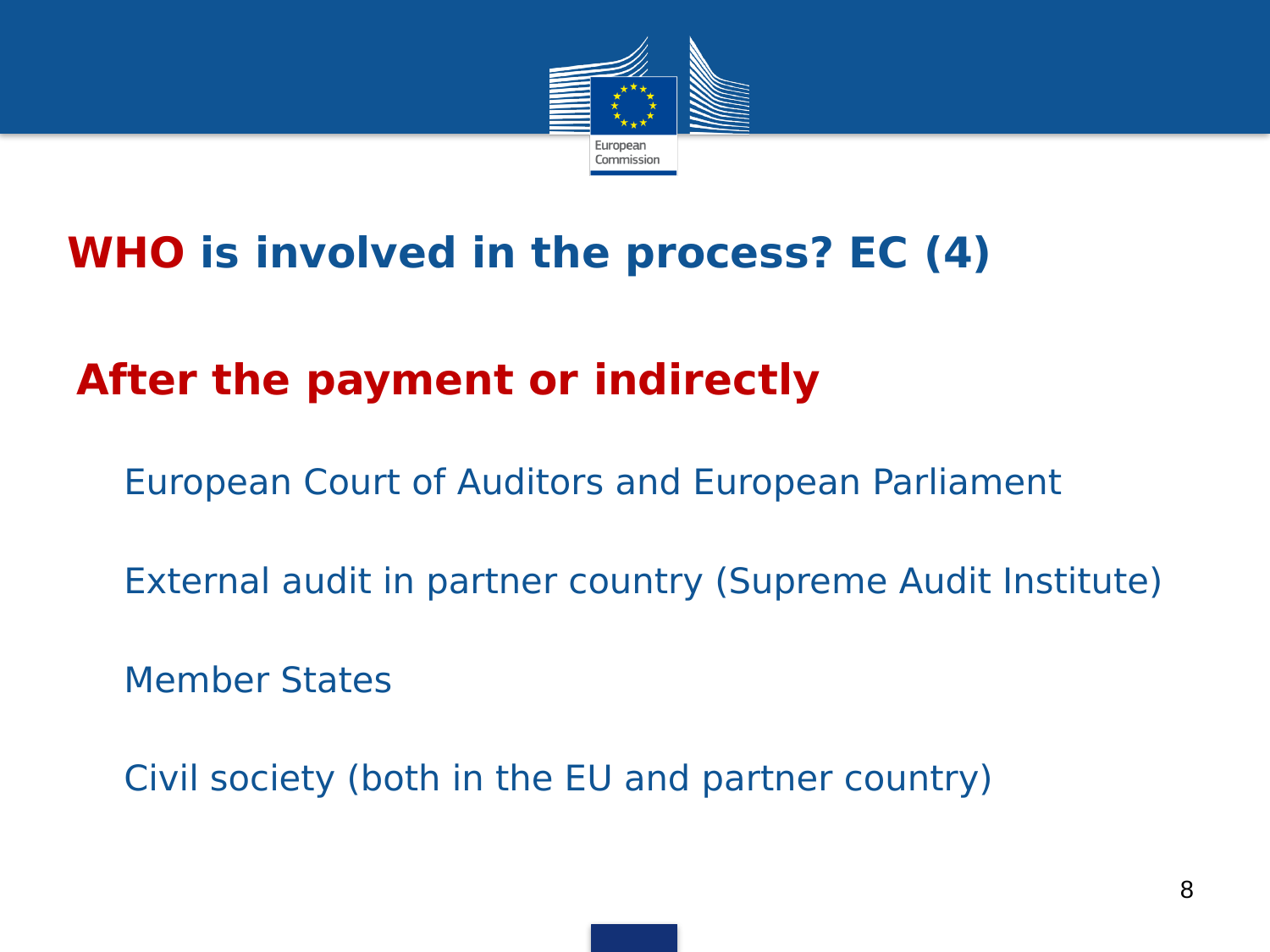

# WHO is involved in the process? EC (4)
After the payment or indirectly

European Court of Auditors and European Parliament

External audit in partner country (Supreme Audit Institute)

Member States

Civil society (both in the EU and partner country)

8